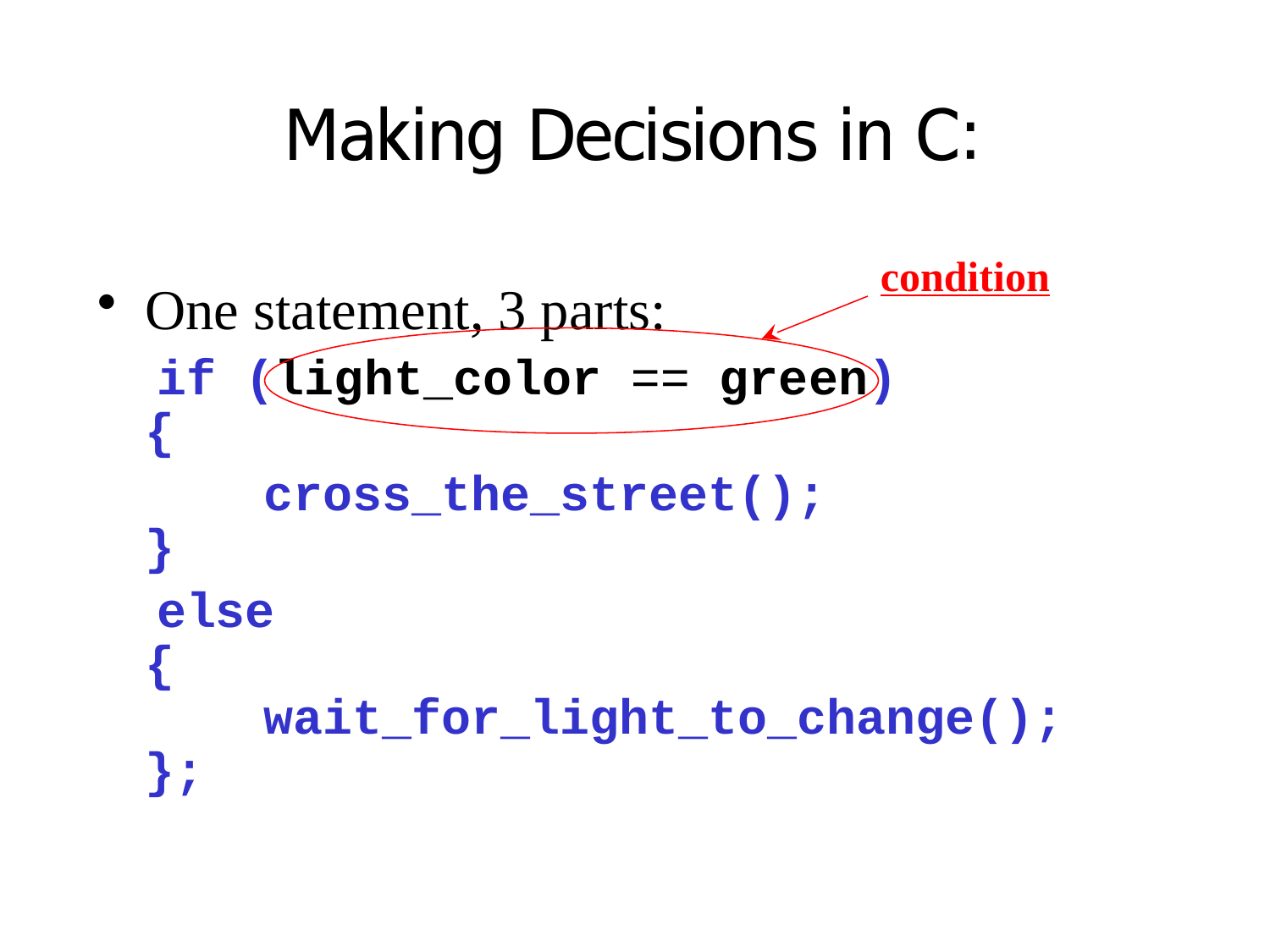

# Making Decisions in C:
condition
One statement, 3 parts:
  if (light_color == green)
{
	    cross_the_street();
}
  else
{
    wait_for_light_to_change();
};